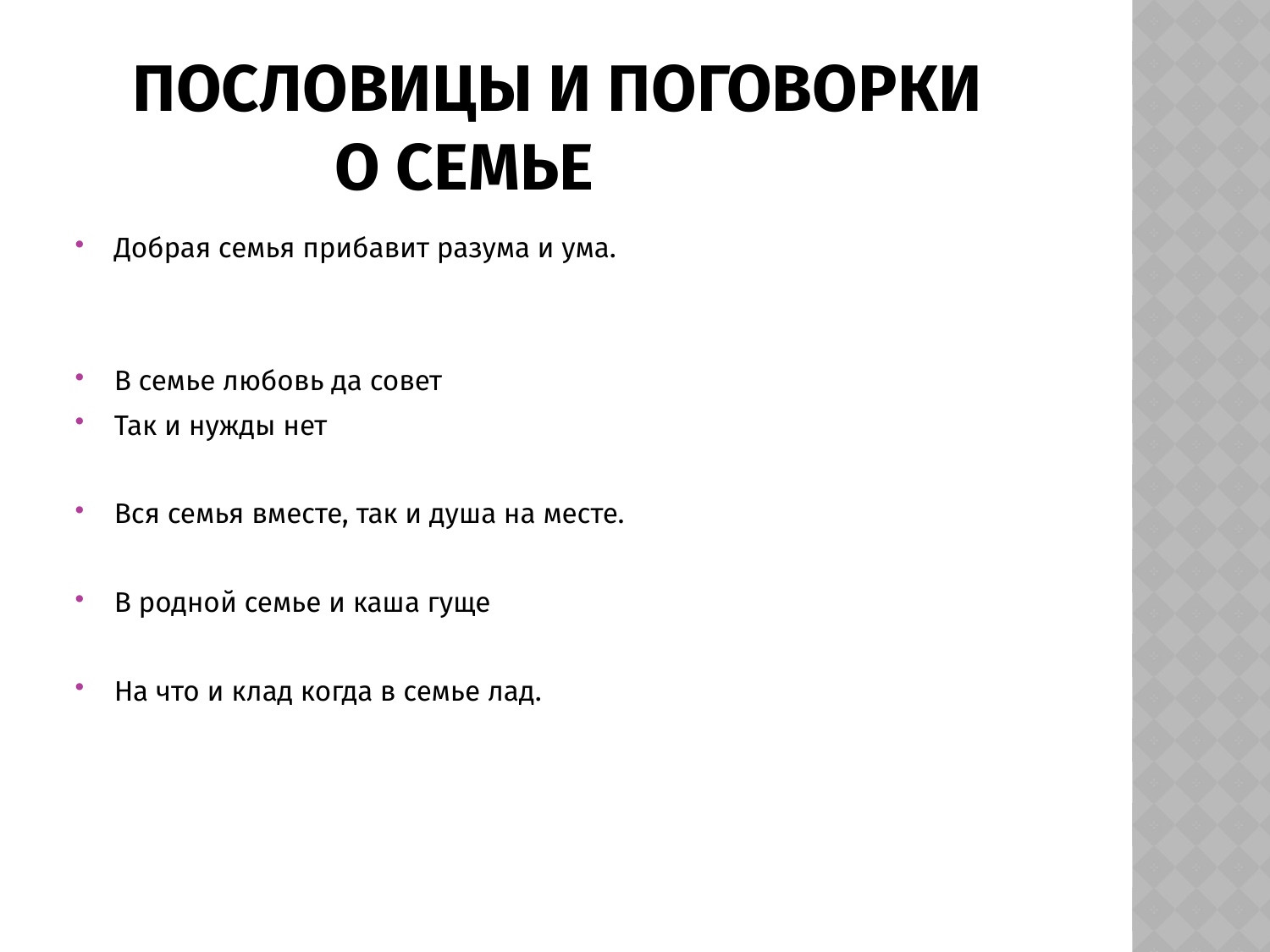

# Пословицы и поговорки о семье
Добрая семья прибавит разума и ума.

В семье любовь да совет
Так и нужды нет

Вся семья вместе, так и душа на месте.

В родной семье и каша гуще

На что и клад когда в семье лад.